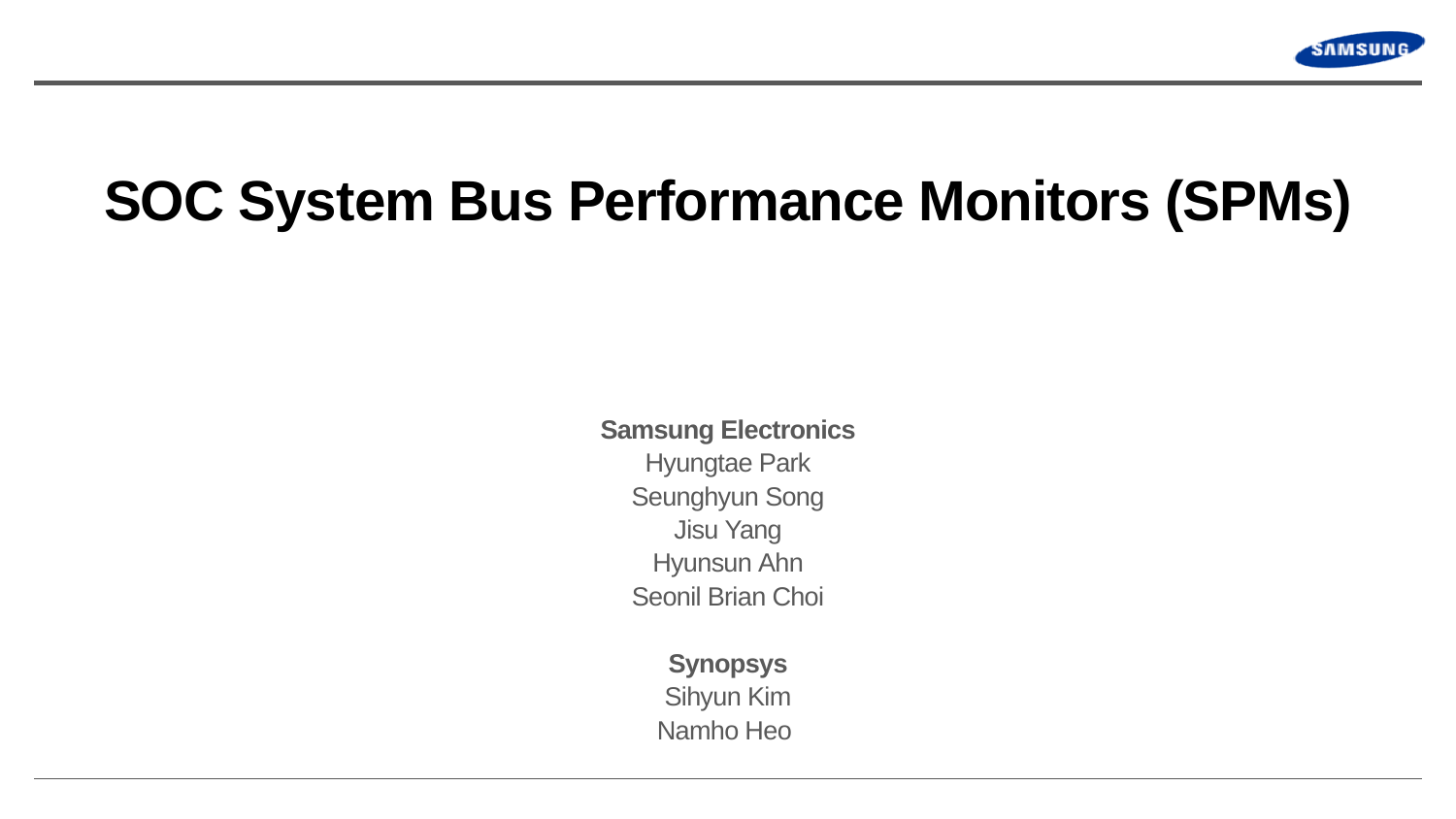

# SOC System Bus Performance Monitors (SPMs)
Samsung Electronics
Hyungtae Park
Seunghyun Song
Jisu Yang
Hyunsun Ahn
Seonil Brian Choi

Synopsys
Sihyun Kim
Namho Heo